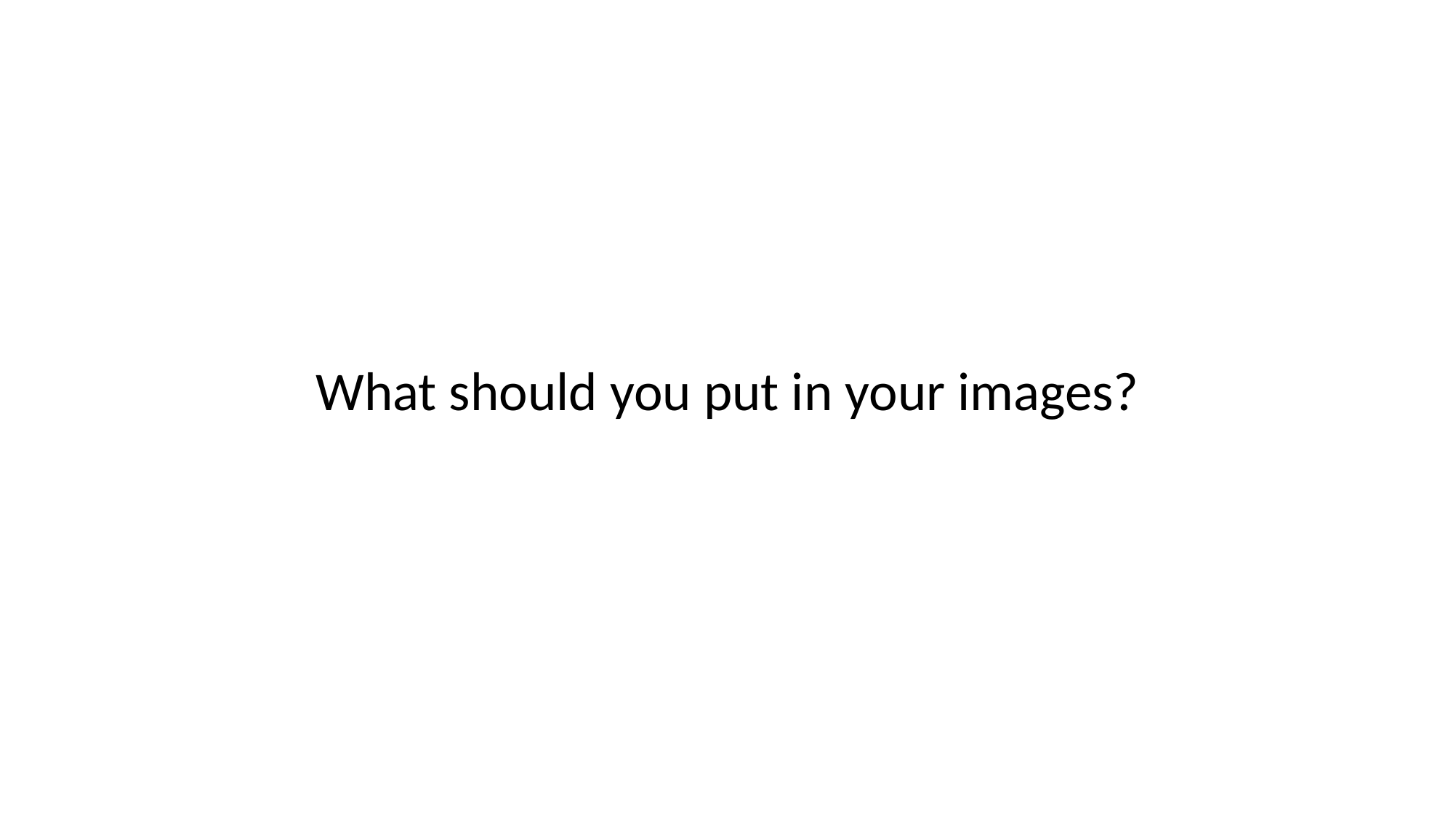

# What should you put in your images?